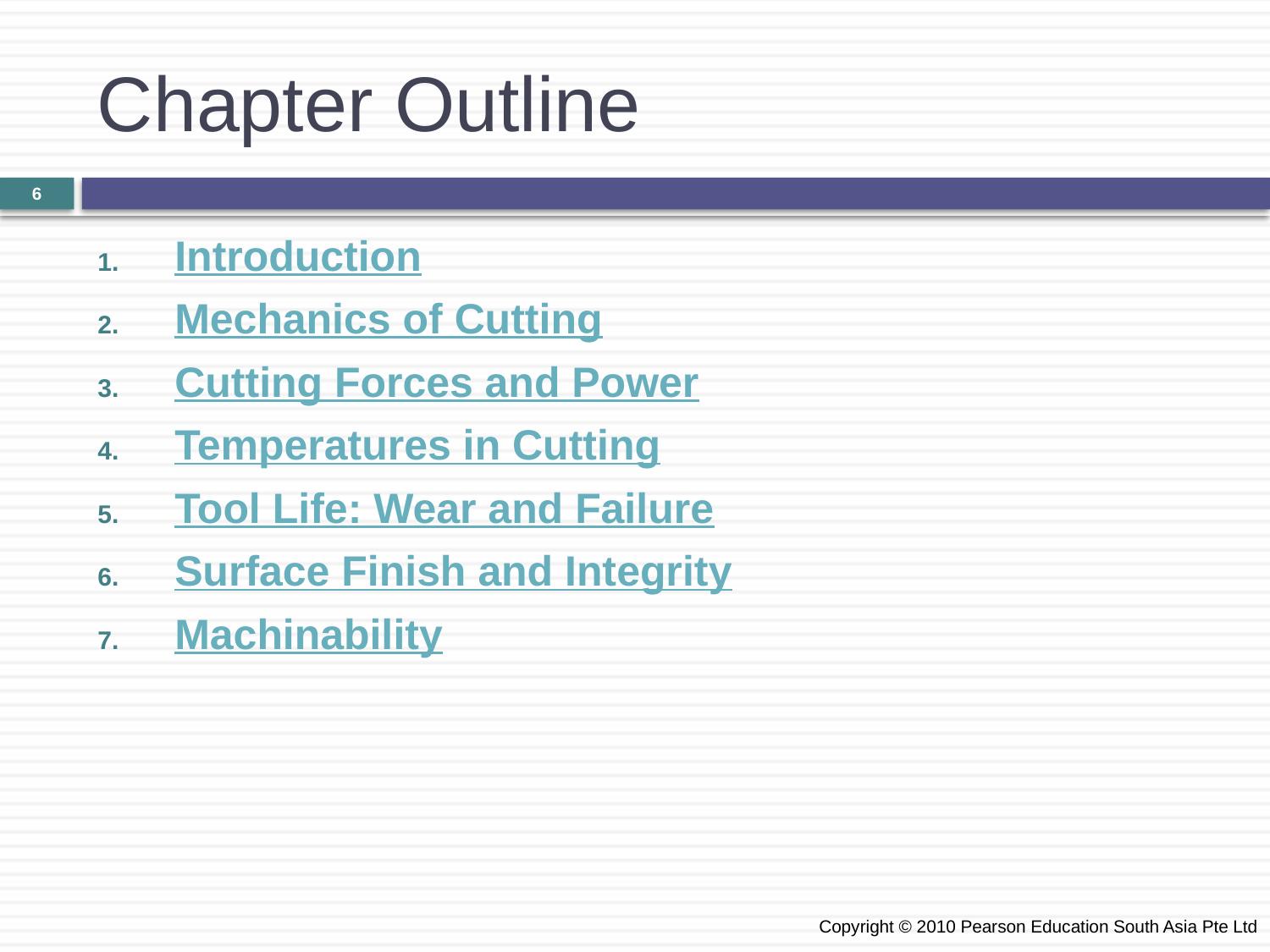

Chapter Outline
Introduction
Mechanics of Cutting
Cutting Forces and Power
Temperatures in Cutting
Tool Life: Wear and Failure
Surface Finish and Integrity
Machinability
6
   Copyright © 2010 Pearson Education South Asia Pte Ltd